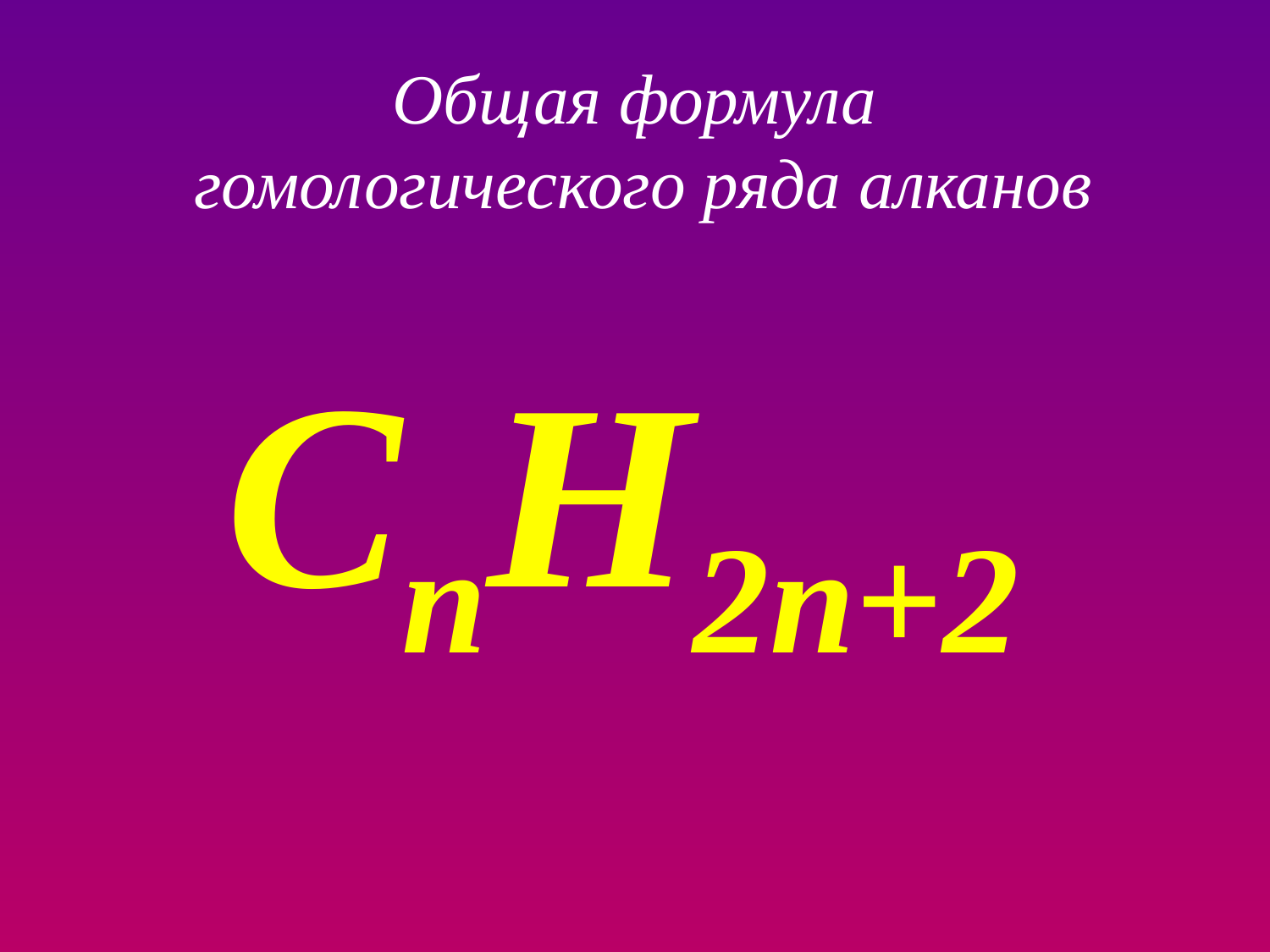

# Общая формула гомологического ряда алканов
СnH2n+2